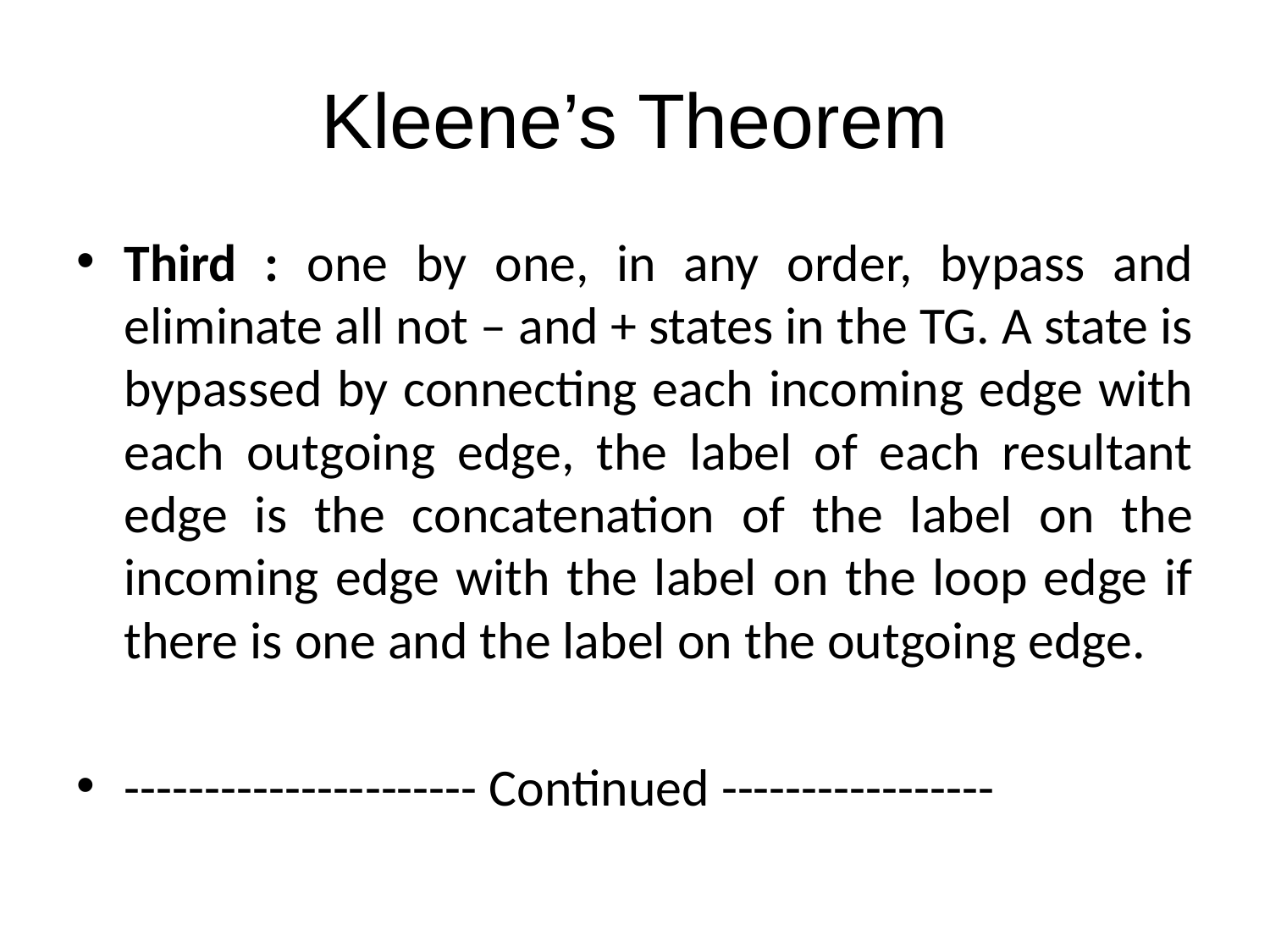

# Kleene’s Theorem
Third : one by one, in any order, bypass and eliminate all not – and + states in the TG. A state is bypassed by connecting each incoming edge with each outgoing edge, the label of each resultant edge is the concatenation of the label on the incoming edge with the label on the loop edge if there is one and the label on the outgoing edge.

---------------------- Continued -----------------